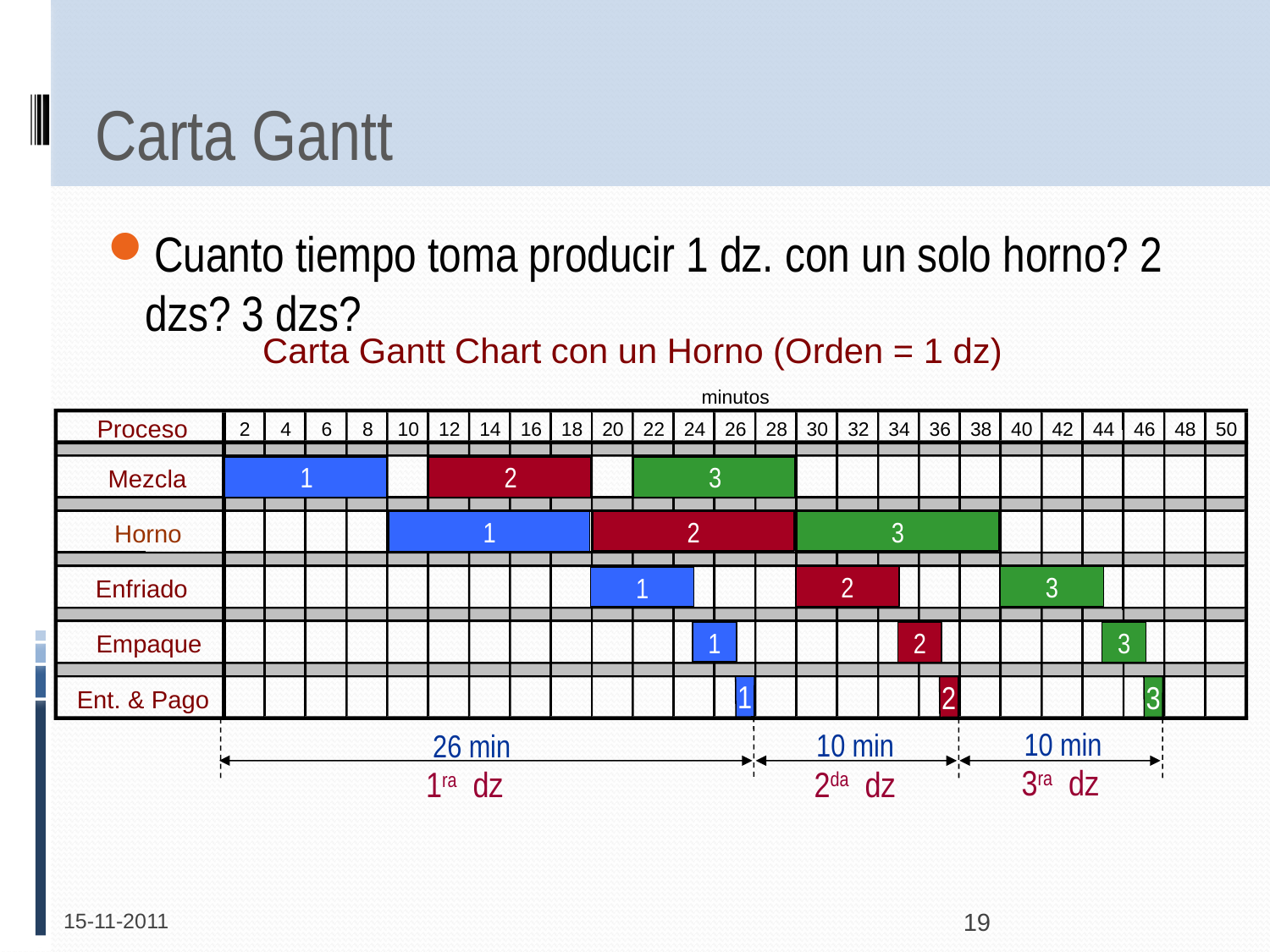

# Carta Gantt
Cuanto tiempo toma producir 1 dz. con un solo horno? 2 dzs? 3 dzs?

Carta Gantt Chart con un Horno (Orden = 1 dz)
minutos

Proceso
2
4
6
8
10
12
14
16
18
20
22
24
26
28
30
32
34
36
38
40
42
44
46
48
50

         Mezcla

Horno

Enfriado

Empaque

Ent. & Pago

1

2

2

2

2

2

3

3

3

3

3

1

1

1

1

10 min

10 min
26 min
3ra  dz
2da  dz
1ra  dz

15-11-2011
19